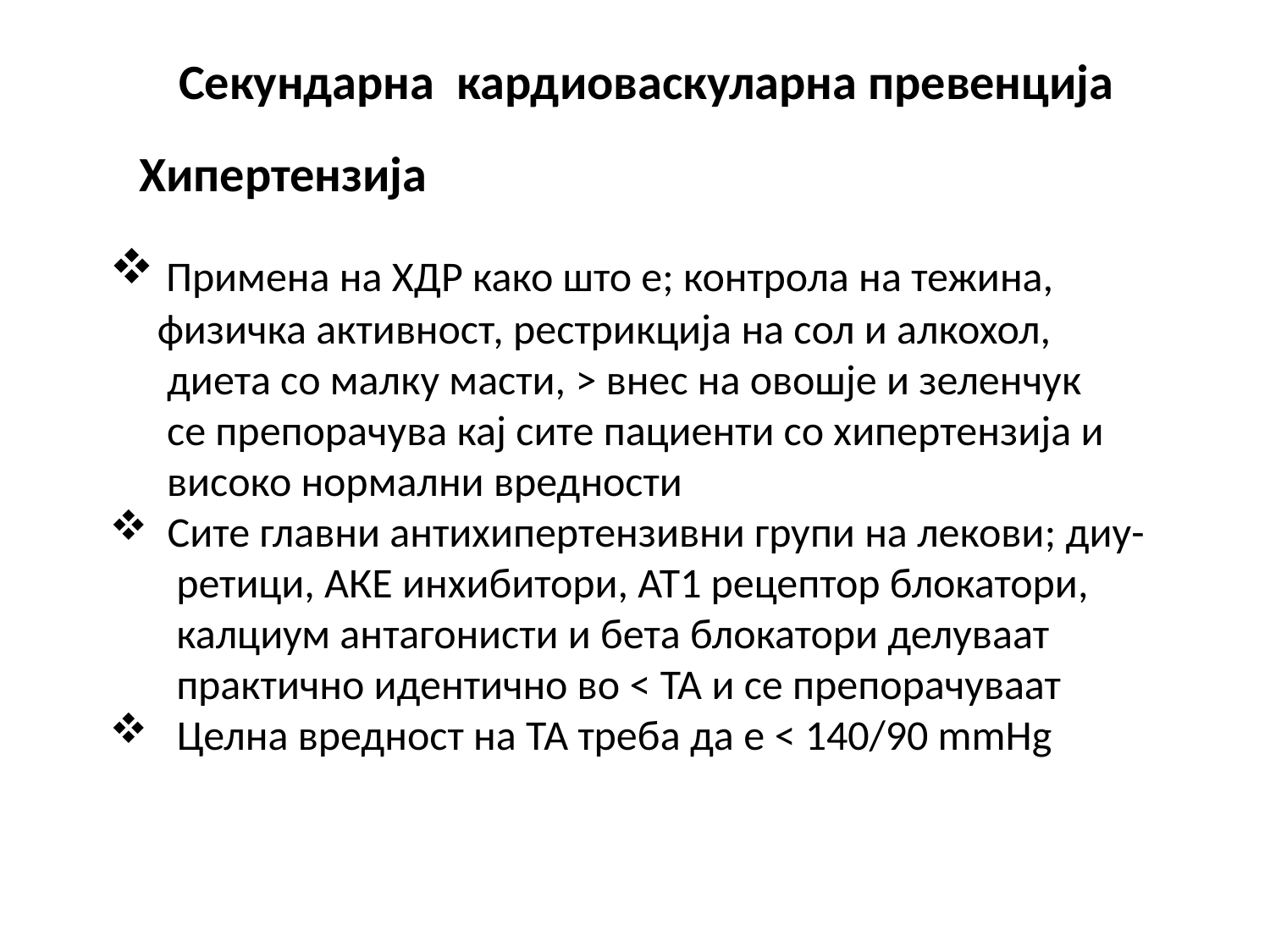

# Секундарна  кардиоваскуларна превенција
Хипертензија
 Примена на ХДР како што е; контрола на тежина,
     физичка активност, рестрикција на сол и алкохол,
      диета со малку масти, > внес на овошје и зеленчук
      се препорачува кај сите пациенти со хипертензија и
      високо нормални вредности
  Сите главни антихипертензивни групи на лекови; диу-
       ретици, АКЕ инхибитори, АТ1 рецептор блокатори,
       калциум антагонисти и бета блокатори делуваат
       практично идентично во < TA и се препорачуваат
   Целна вредност на ТА треба да е < 140/90 mmHg